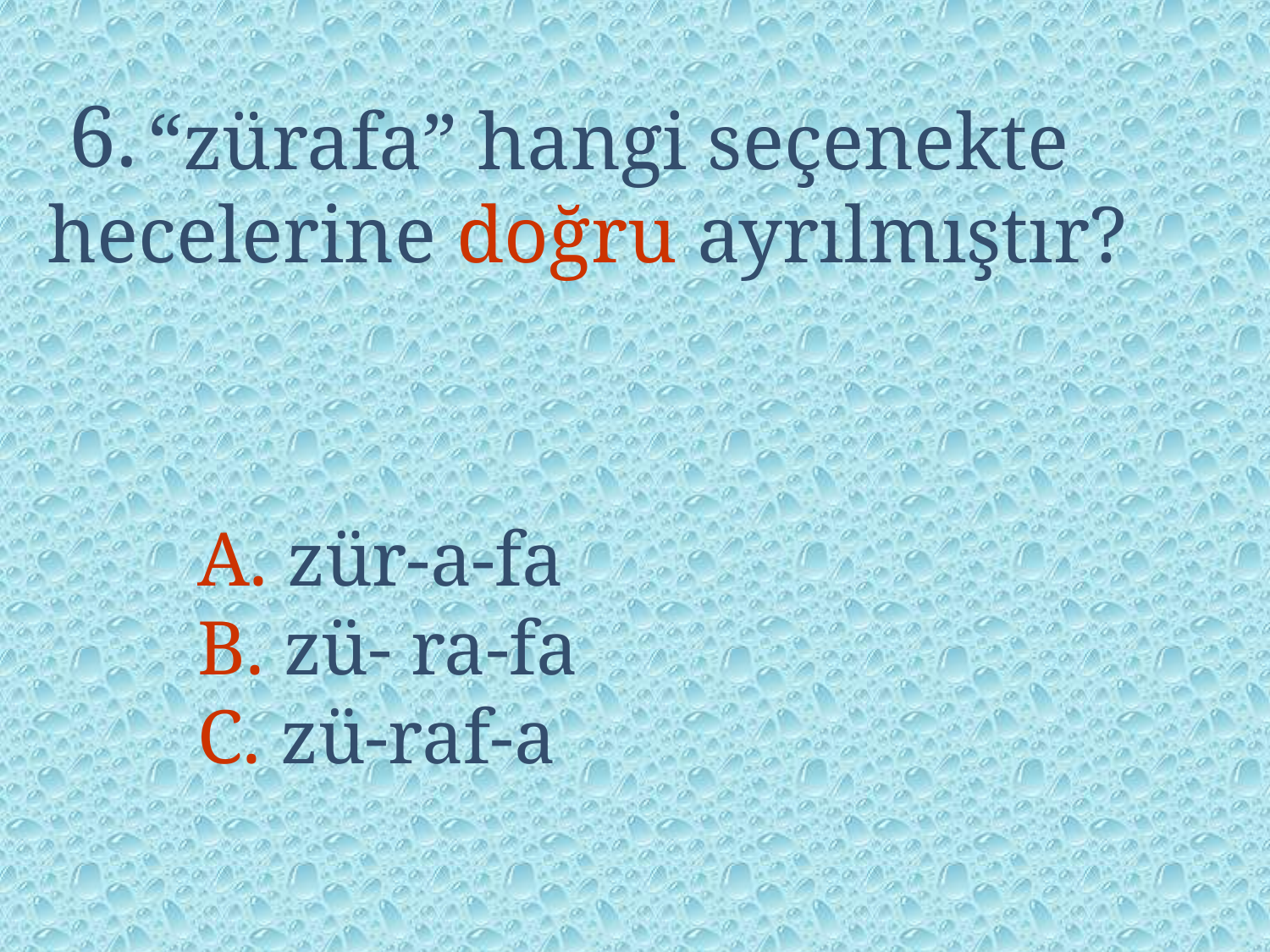

6.
     “zürafa” hangi seçenekte hecelerine doğru ayrılmıştır?
A. zür-a-fa
B. zü- ra-fa
C. zü-raf-a